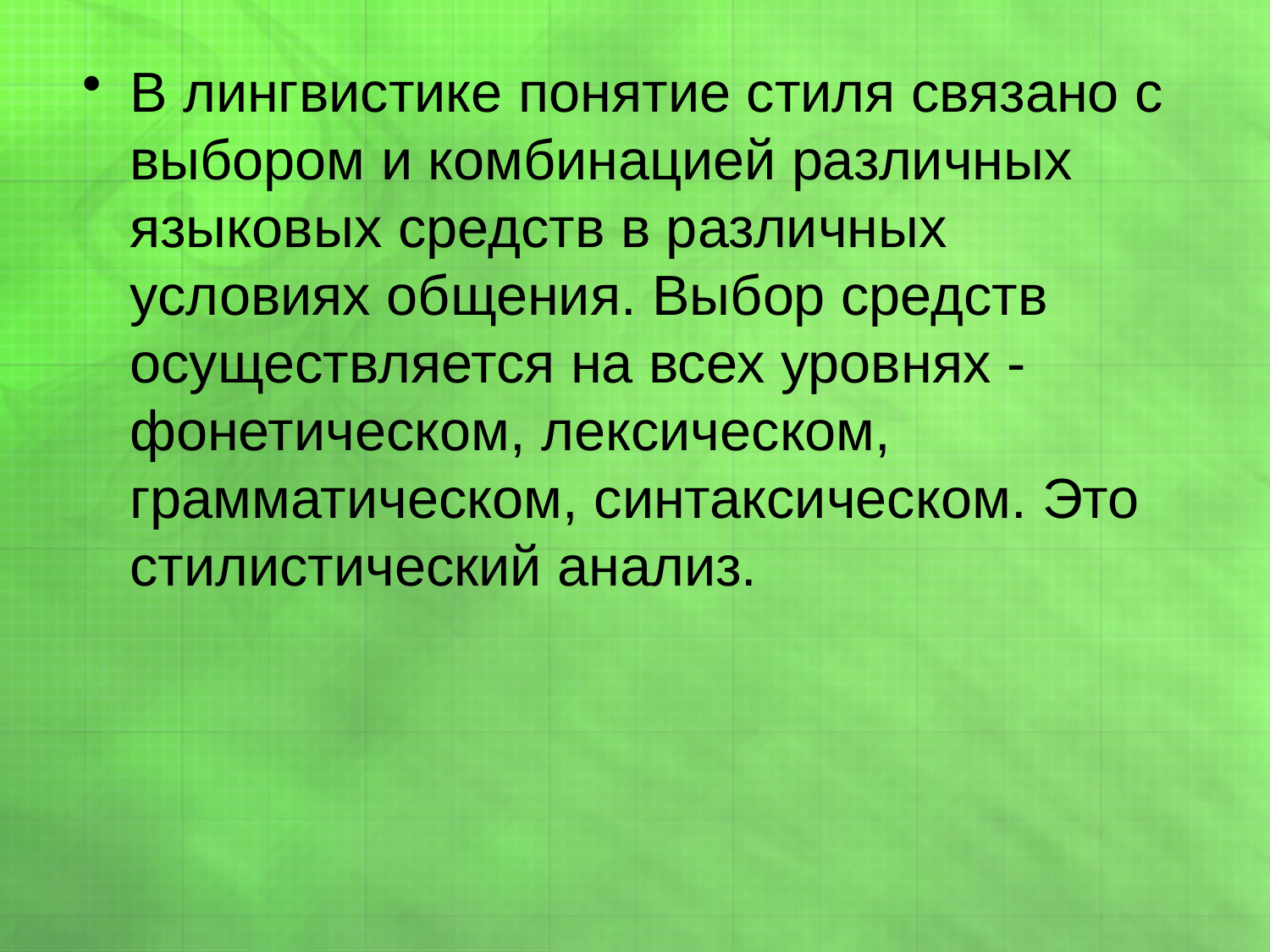

#
В лингвистике понятие стиля связано с выбором и комбинацией различных языковых средств в различных условиях общения. Выбор средств осуществляется на всех уровнях - фонетическом, лексическом, грамматическом, синтаксическом. Это стилистический анализ.